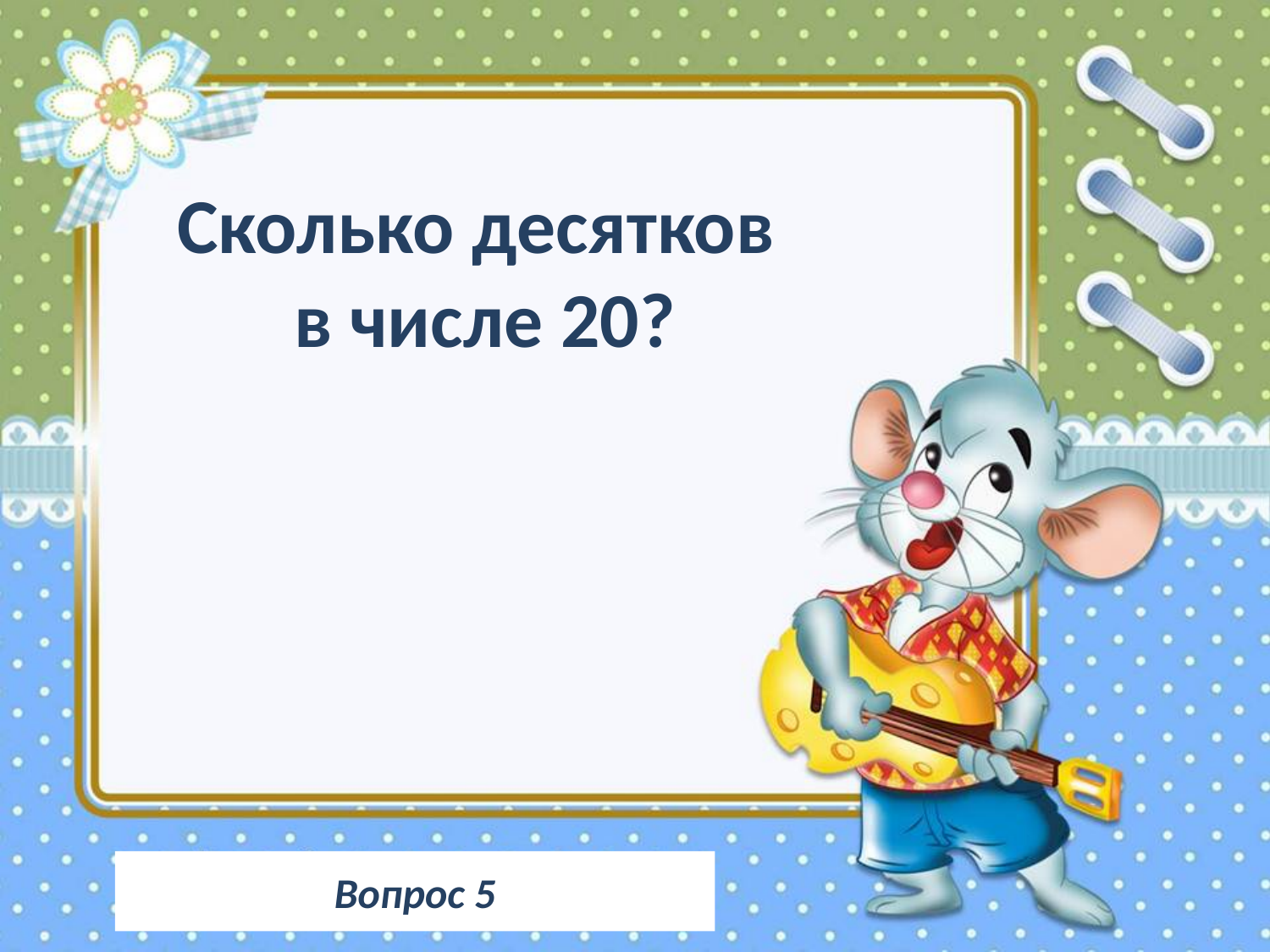

Сколько десятков
в числе 20?

Вопрос 5